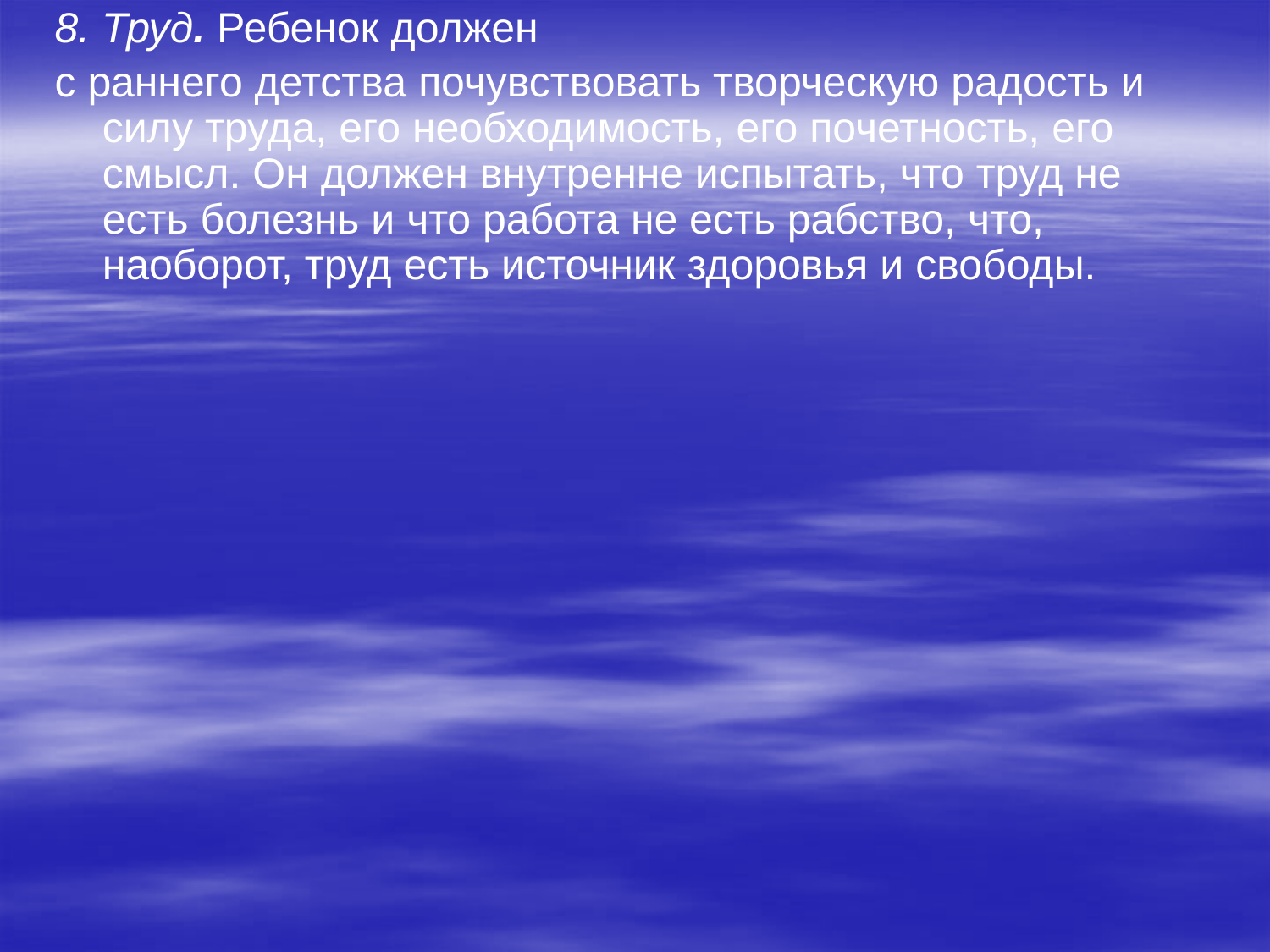

8. Труд. Ребенок должен
с раннего детства почувствовать творческую радость и силу труда, его необходимость, его почетность, его смысл. Он должен внутренне испытать, что труд не есть болезнь и что работа не есть рабство, что, наоборот, труд есть источник здоровья и свободы.